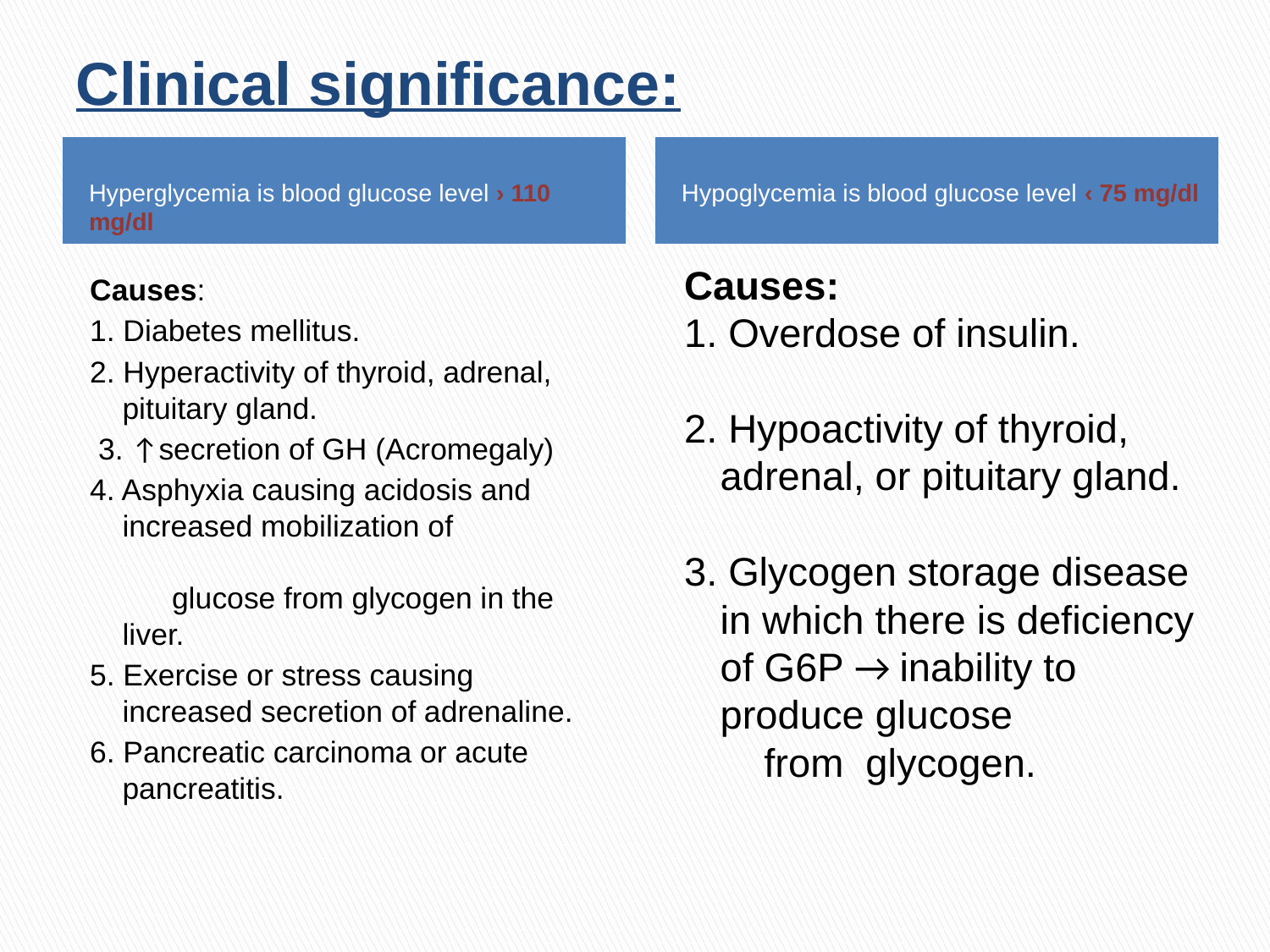

# Clinical significance:

Hyperglycemia is blood glucose level › 110 mg/dl

Hypoglycemia is blood glucose level ‹ 75 mg/dl

Causes:
1. Overdose of insulin.

2. Hypoactivity of thyroid, adrenal, or pituitary gland.

3. Glycogen storage disease in which there is deficiency of G6P → inability to produce glucose                      from  glycogen.

Causes:
1. Diabetes mellitus.
2. Hyperactivity of thyroid, adrenal, pituitary gland.
 3. ↑secretion of GH (Acromegaly)
4. Asphyxia causing acidosis and increased mobilization of                                                                                      glucose from glycogen in the liver.
5. Exercise or stress causing increased secretion of adrenaline.
6. Pancreatic carcinoma or acute pancreatitis.